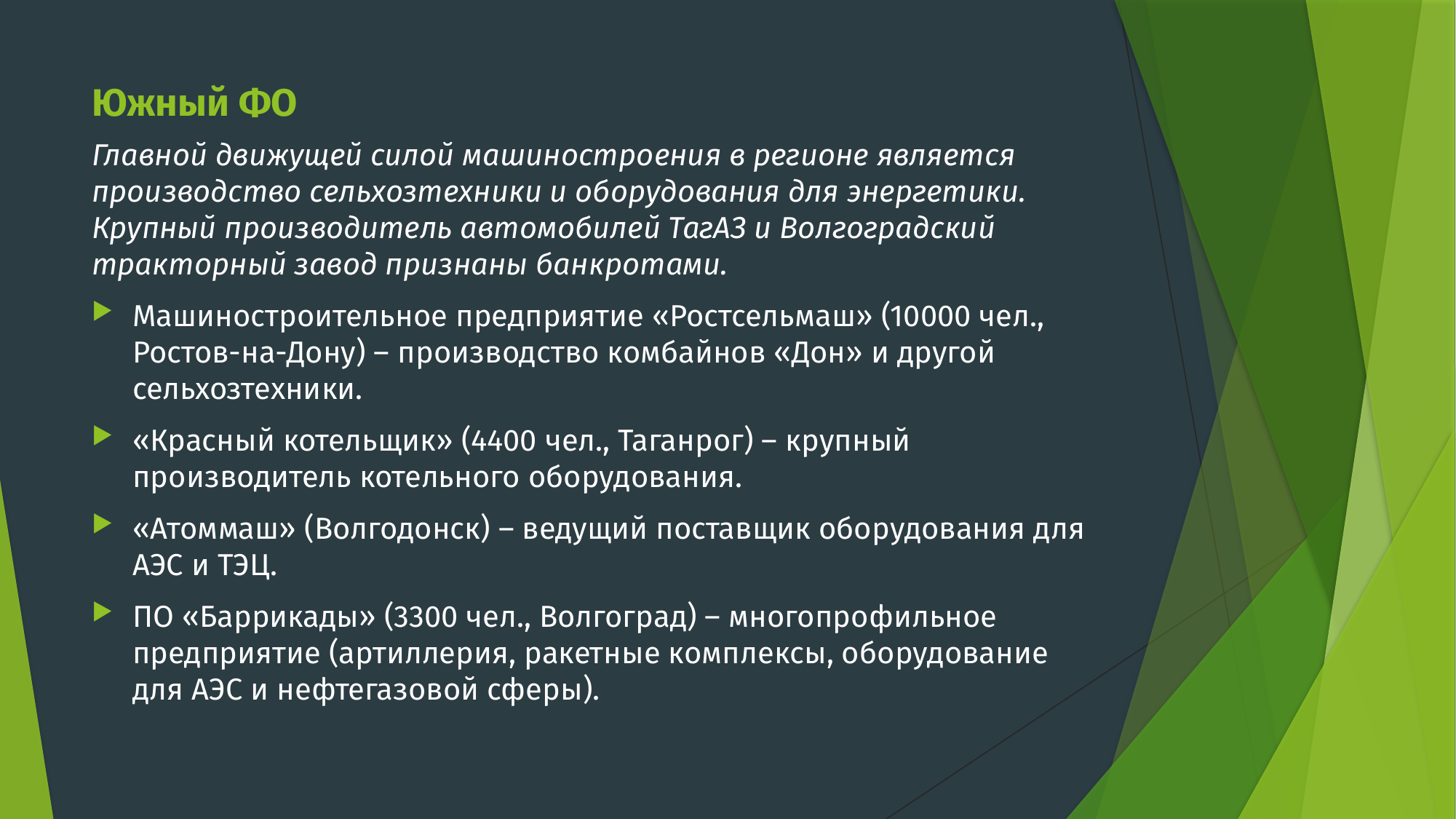

# Южный ФО
Главной движущей силой машиностроения в регионе является производство сельхозтехники и оборудования для энергетики. Крупный производитель автомобилей ТагАЗ и Волгоградский тракторный завод признаны банкротами.
Машиностроительное предприятие «Ростсельмаш» (10000 чел., Ростов-на-Дону) – производство комбайнов «Дон» и другой сельхозтехники.
«Красный котельщик» (4400 чел., Таганрог) – крупный производитель котельного оборудования.
«Атоммаш» (Волгодонск) – ведущий поставщик оборудования для АЭС и ТЭЦ.
ПО «Баррикады» (3300 чел., Волгоград) – многопрофильное предприятие (артиллерия, ракетные комплексы, оборудование для АЭС и нефтегазовой сферы).